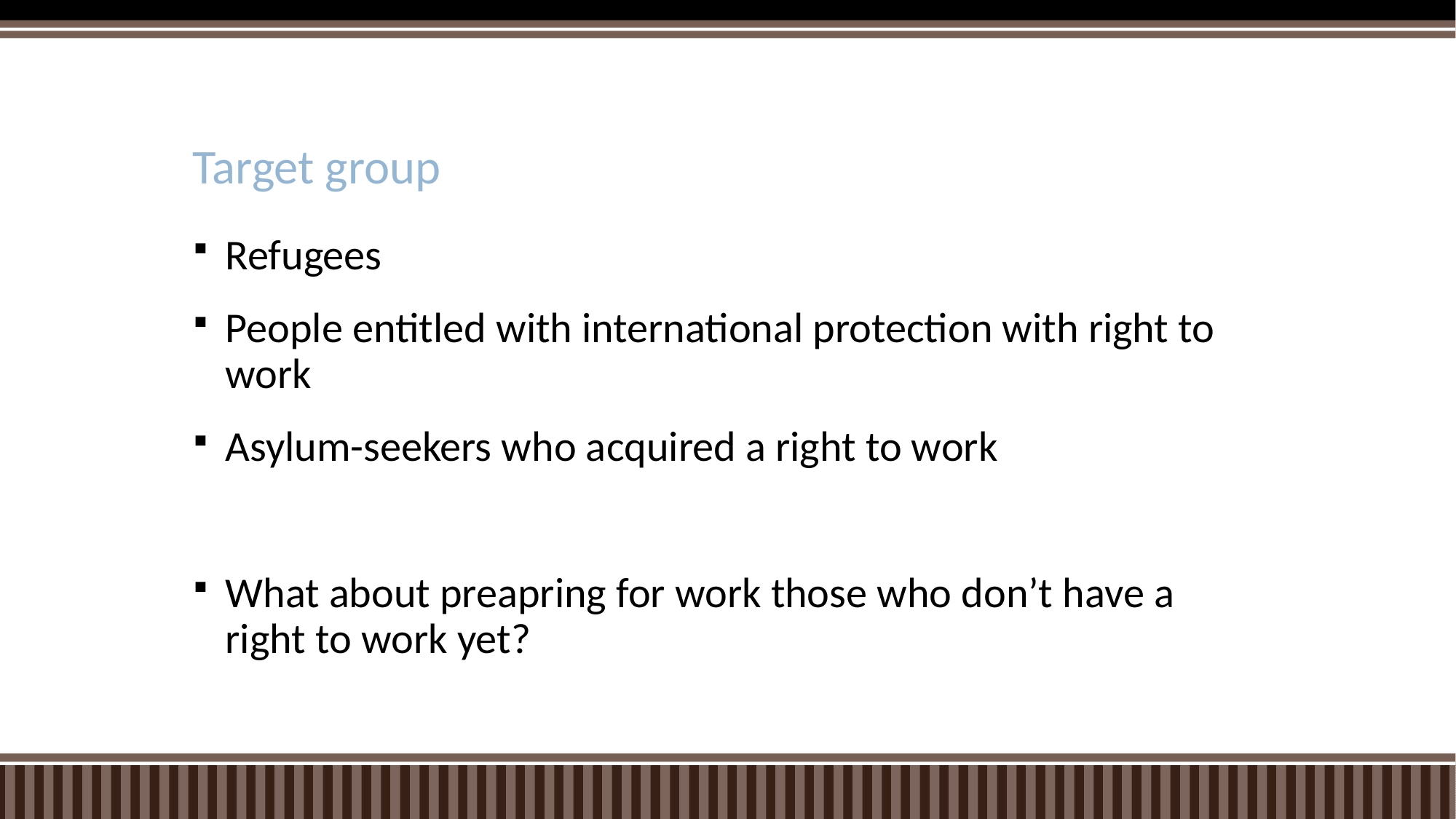

# Target group
Refugees
People entitled with international protection with right to work
Asylum-seekers who acquired a right to work

What about preapring for work those who don’t have a right to work yet?